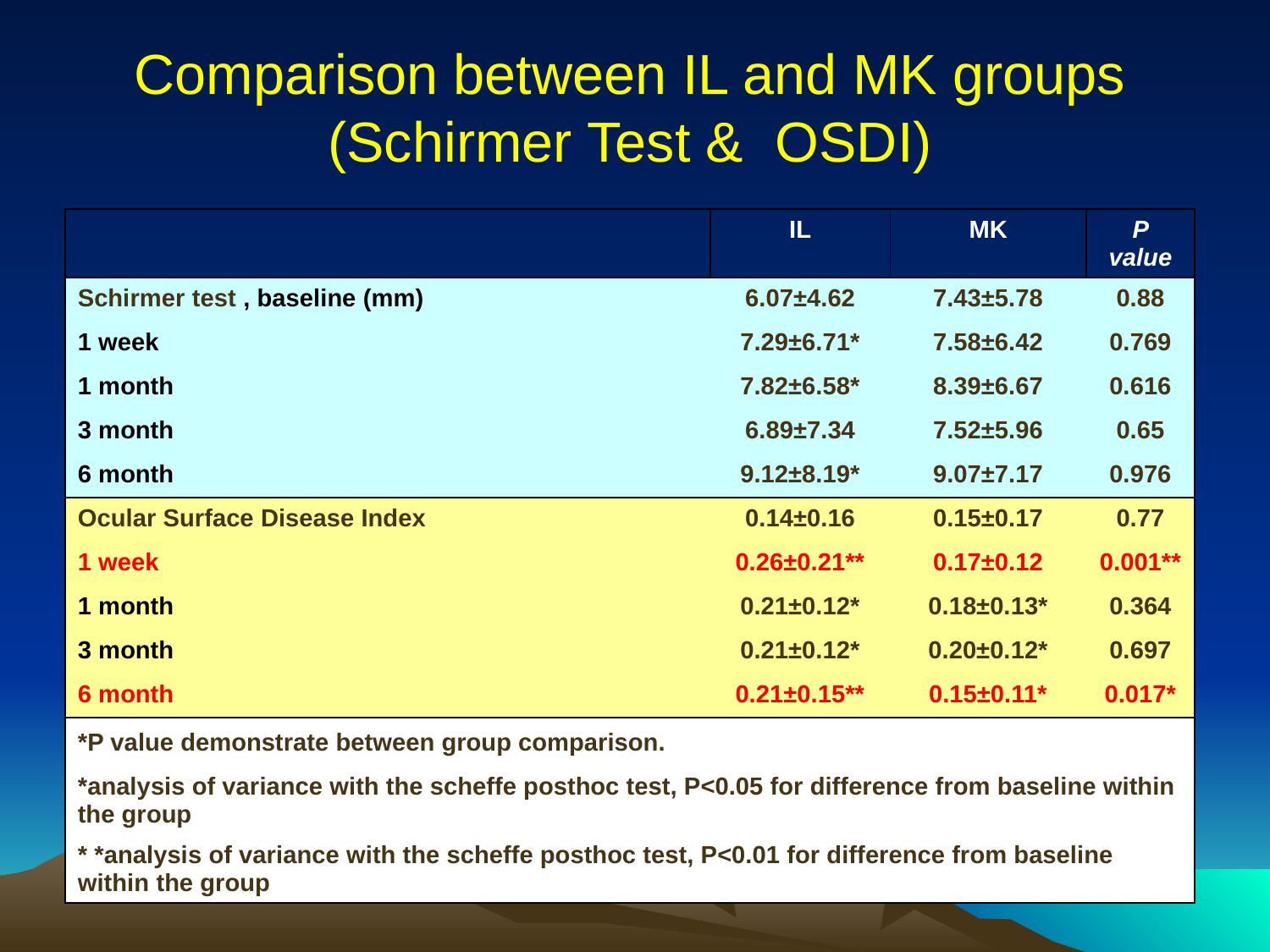

Comparison between IL and MK groups (Schirmer Test &  OSDI)
|  | IL | MK | P value |
| --- | --- | --- | --- |
| Schirmer test , baseline (mm) | 6.07±4.62 | 7.43±5.78 | 0.88 |
| 1 week | 7.29±6.71\* | 7.58±6.42 | 0.769 |
| 1 month | 7.82±6.58\* | 8.39±6.67 | 0.616 |
| 3 month | 6.89±7.34 | 7.52±5.96 | 0.65 |
| 6 month | 9.12±8.19\* | 9.07±7.17 | 0.976 |
| Ocular Surface Disease Index | 0.14±0.16 | 0.15±0.17 | 0.77 |
| 1 week | 0.26±0.21\*\* | 0.17±0.12 | 0.001\*\* |
| 1 month | 0.21±0.12\* | 0.18±0.13\* | 0.364 |
| 3 month | 0.21±0.12\* | 0.20±0.12\* | 0.697 |
| 6 month | 0.21±0.15\*\* | 0.15±0.11\* | 0.017\* |
| \*P value demonstrate between group comparison. |  |  |  |
| \*analysis of variance with the scheffe posthoc test, P<0.05 for difference from baseline within the group |  |  |  |
| \* \*analysis of variance with the scheffe posthoc test, P<0.01 for difference from baseline within the group |  |  |  |